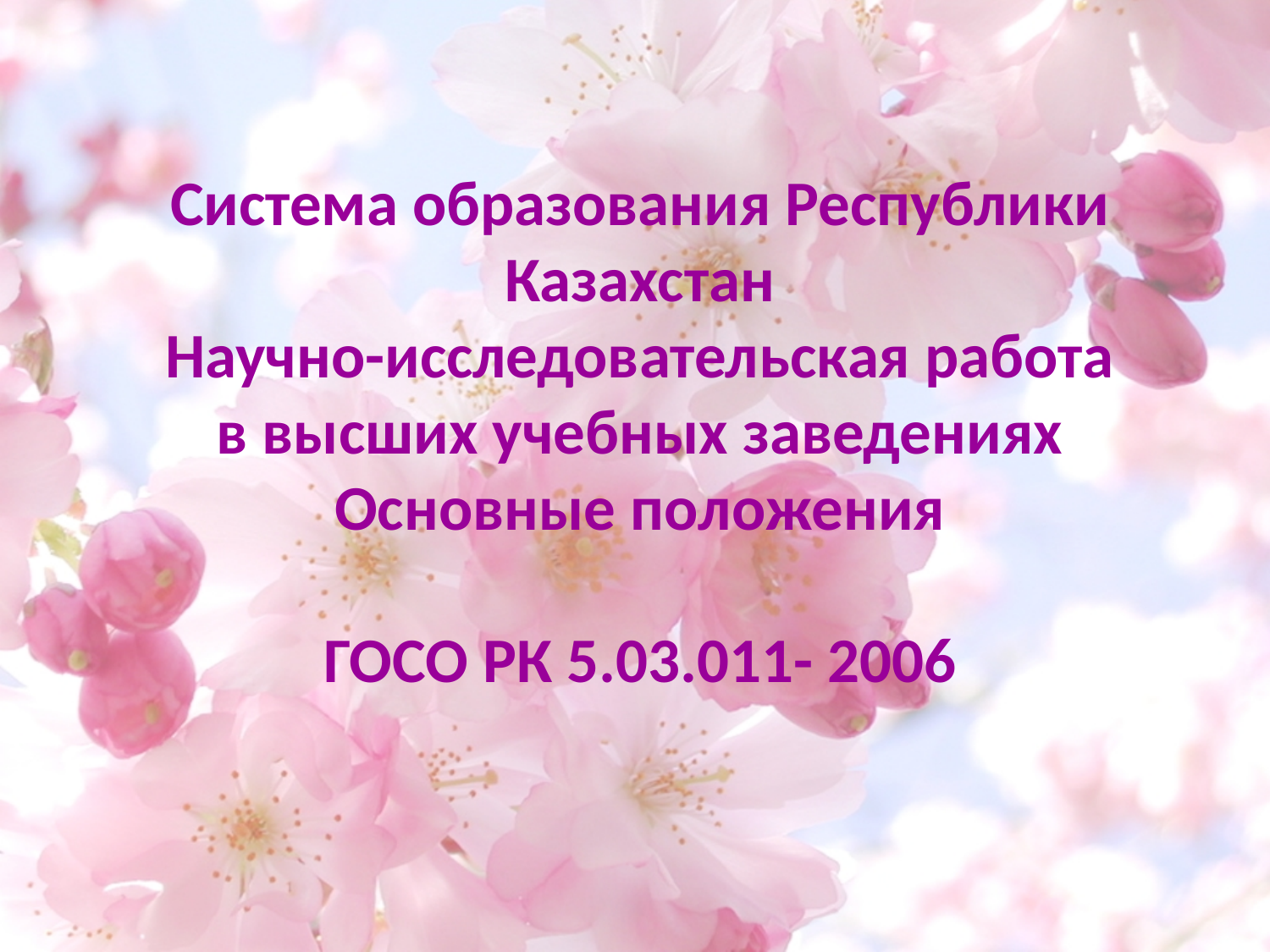

Система образования Республики Казахстан
Научно-исследовательская работа
в высших учебных заведениях
Основные положения

ГОСО РК 5.03.011- 2006